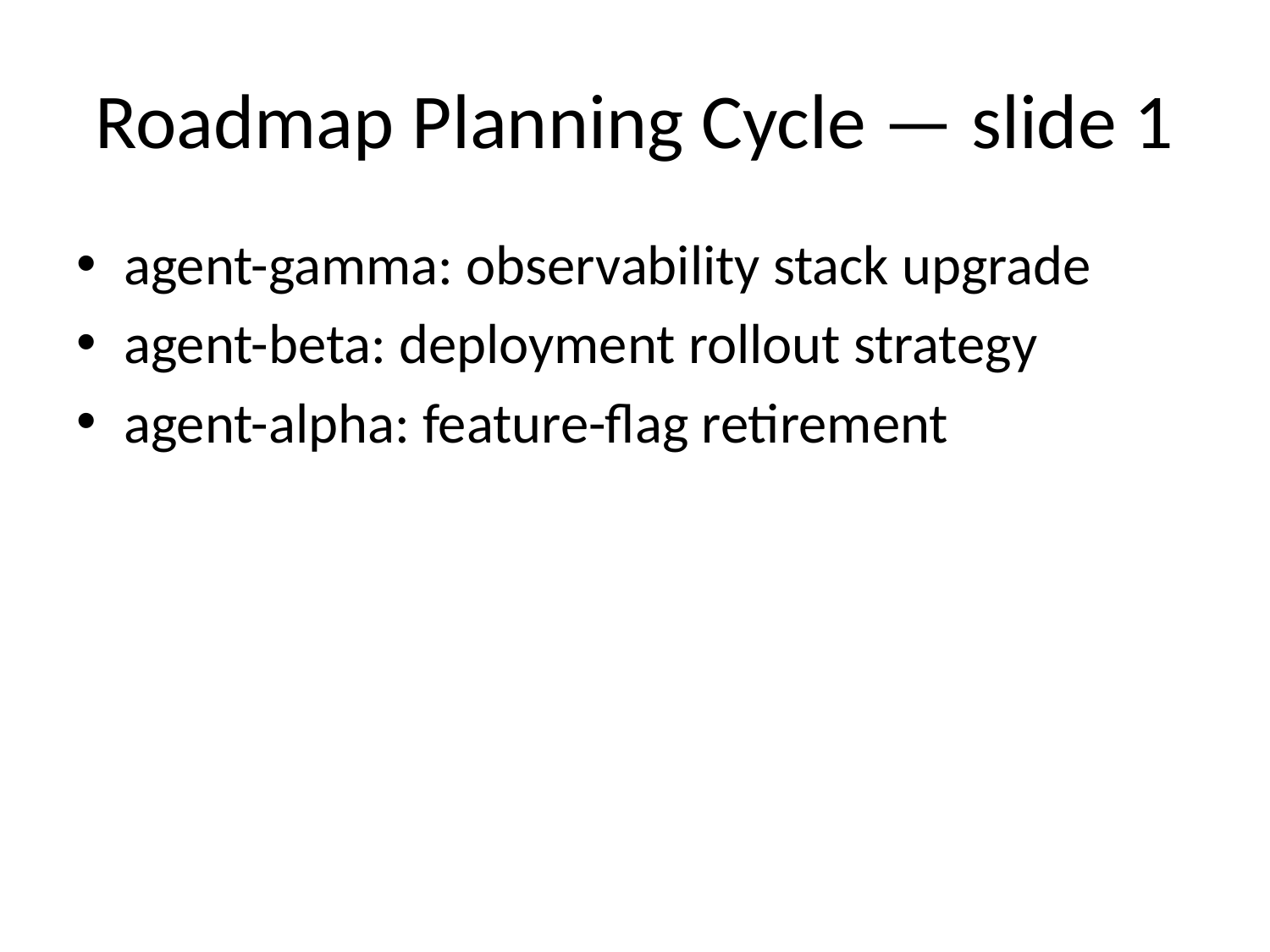

# Roadmap Planning Cycle — slide 1
agent-gamma: observability stack upgrade
agent-beta: deployment rollout strategy
agent-alpha: feature-flag retirement